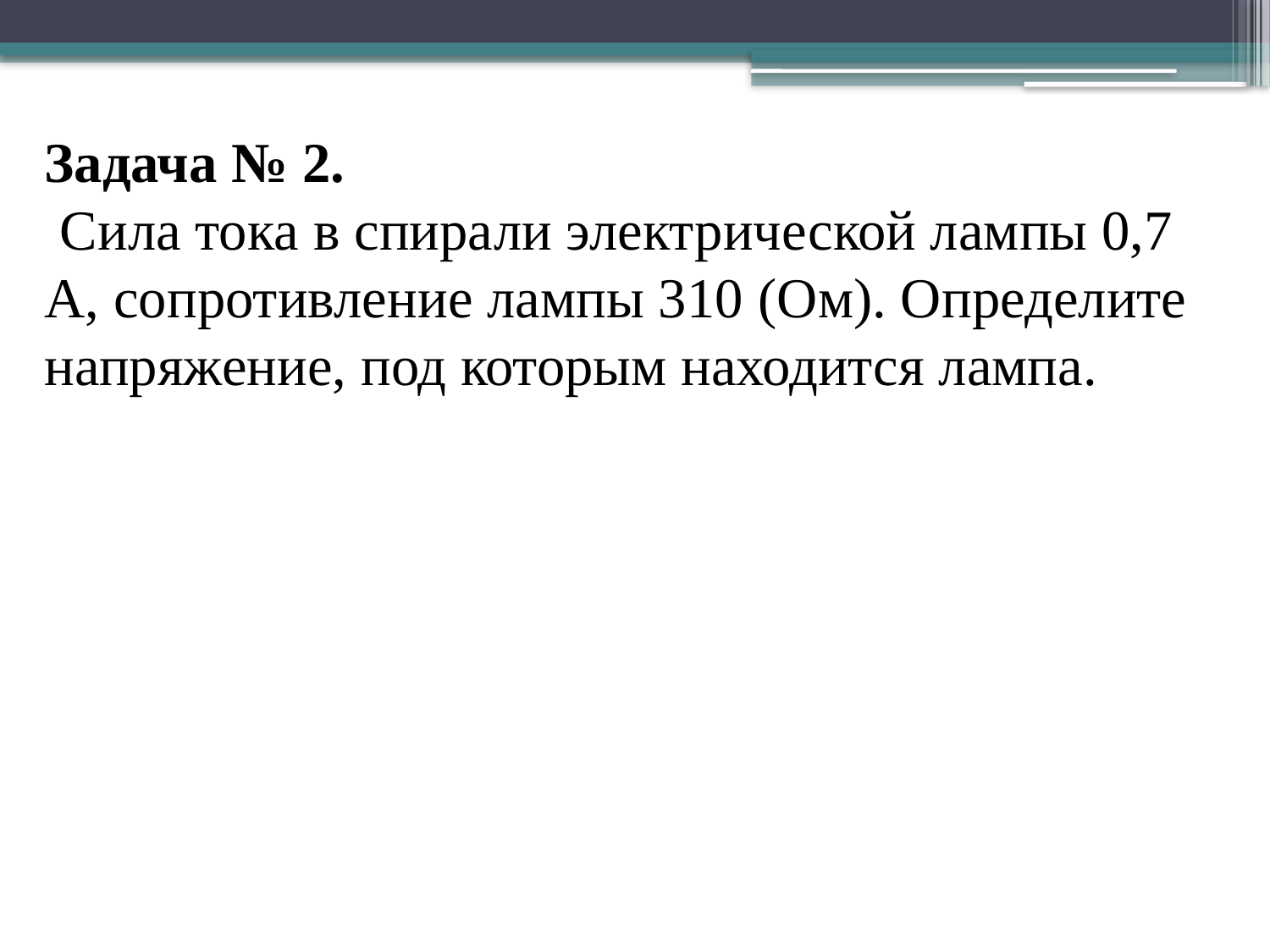

Задача № 2.
 Сила тока в спирали электрической лампы 0,7 А, сопротивление лампы 310 (Ом). Определите напряжение, под которым находится лампа.